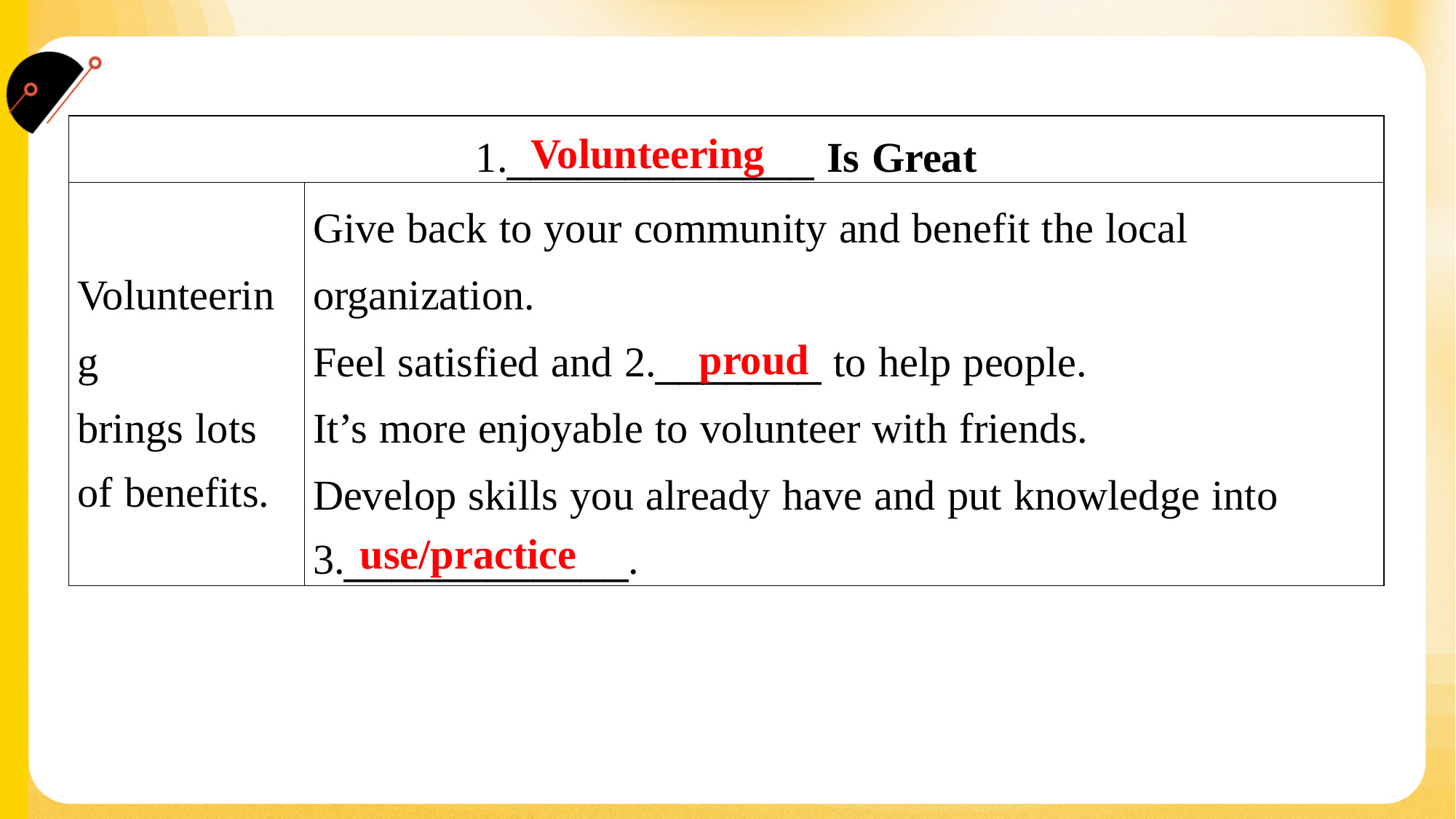

Volunteering
| 1.\_\_\_\_\_\_\_\_\_\_\_\_\_ Is Great |  |
| --- | --- |
| Volunteering brings lots of benefits. | Give back to your community and benefit the local organization. Feel satisfied and 2.\_\_\_\_\_\_\_ to help people. It’s more enjoyable to volunteer with friends. Develop skills you already have and put knowledge into 3.\_\_\_\_\_\_\_\_\_\_\_\_. |
proud
use/practice